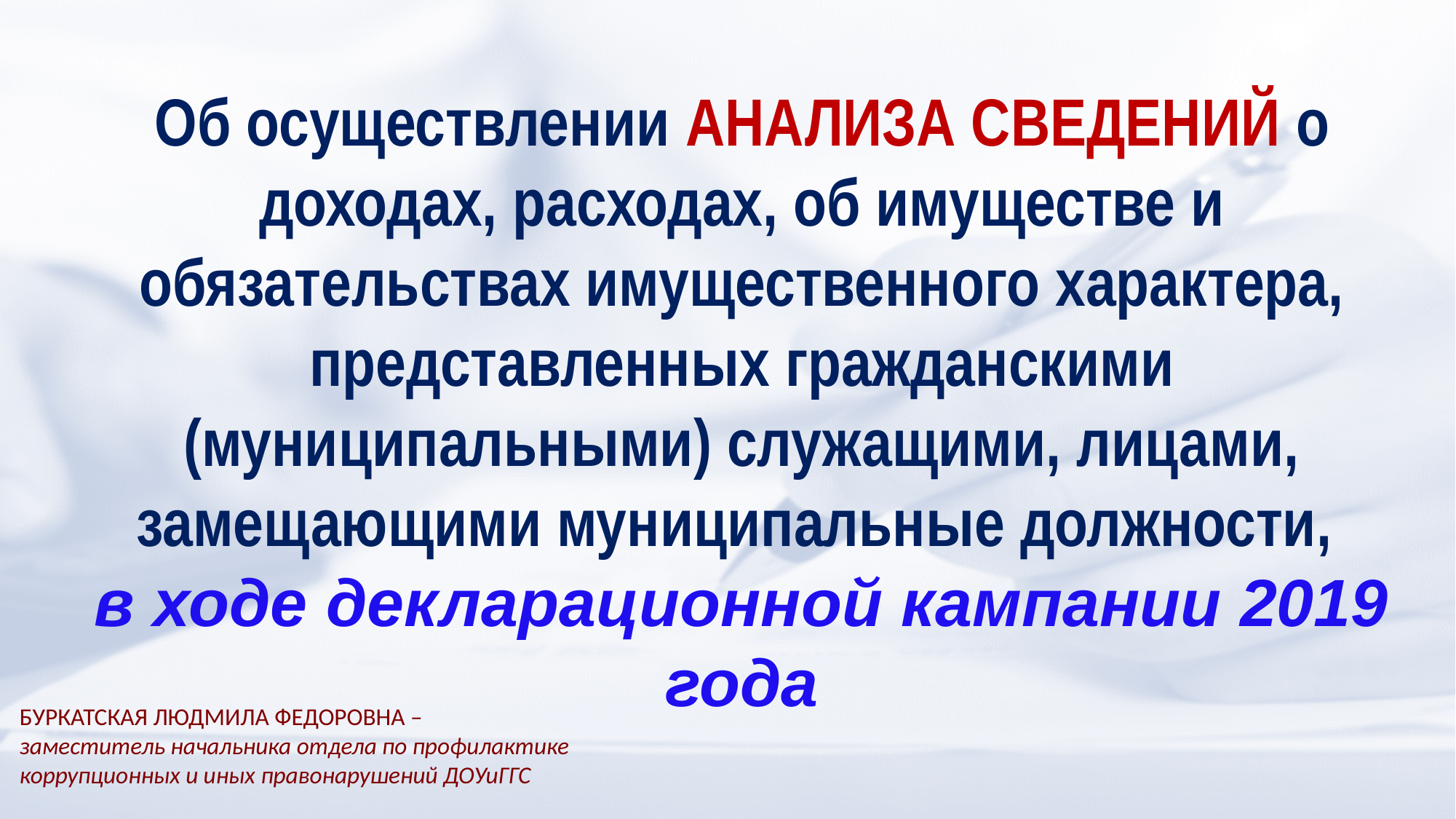

Об осуществлении АНАЛИЗА СВЕДЕНИЙ о доходах, расходах, об имуществе и обязательствах имущественного характера, представленных гражданскими (муниципальными) служащими, лицами, замещающими муниципальные должности,
в ходе декларационной кампании 2019 года
БУРКАТСКАЯ ЛЮДМИЛА ФЕДОРОВНА –
заместитель начальника отдела по профилактике
коррупционных и иных правонарушений ДОУиГГС